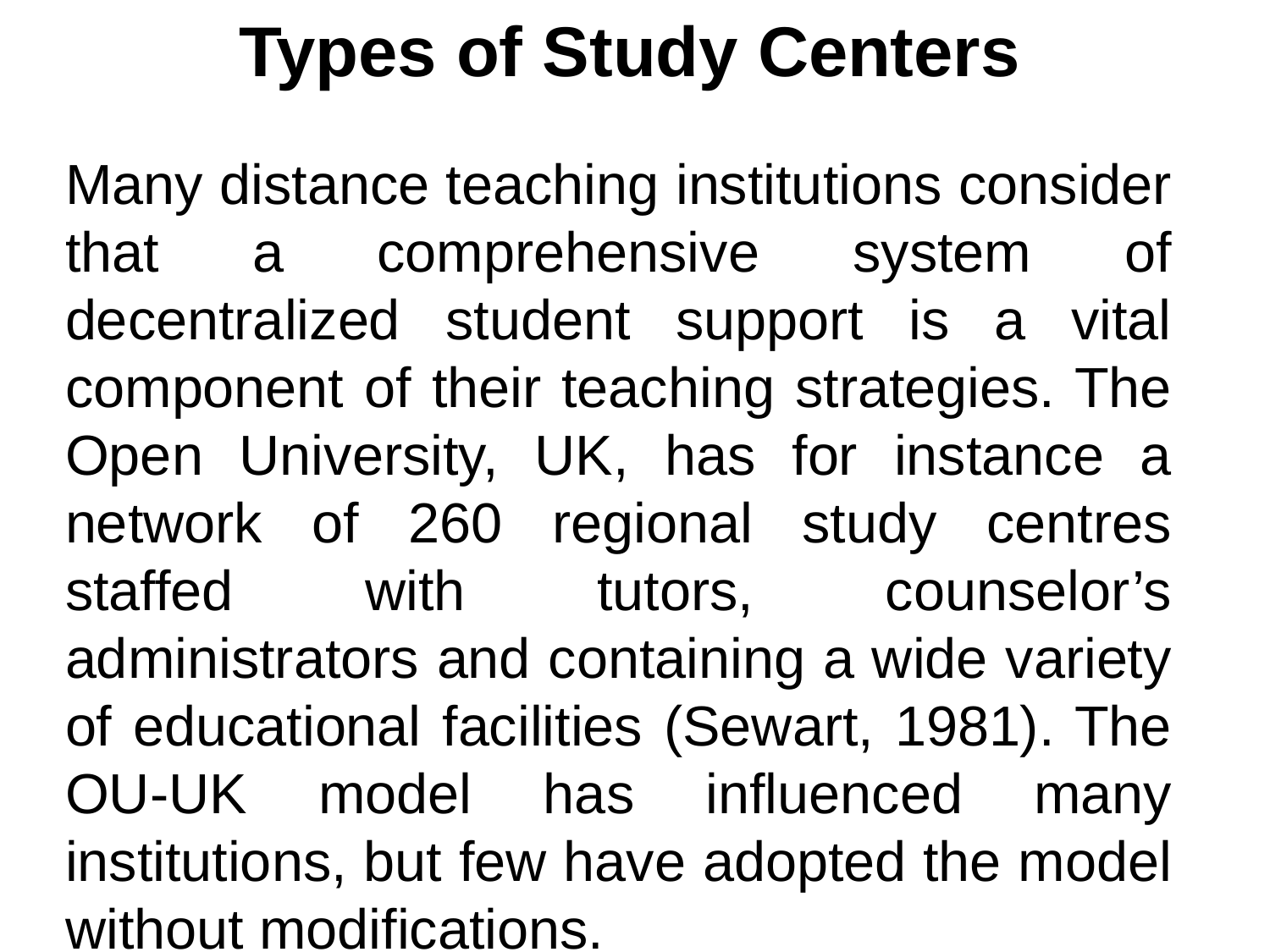

Types of Study Centers

Many distance teaching institutions consider that a comprehensive system of decentralized student support is a vital component of their teaching strategies. The Open University, UK, has for instance a network of 260 regional study centres staffed with tutors, counselor’s administrators and containing a wide variety of educational facilities (Sewart, 1981). The OU-UK model has influenced many institutions, but few have adopted the model without modifications.